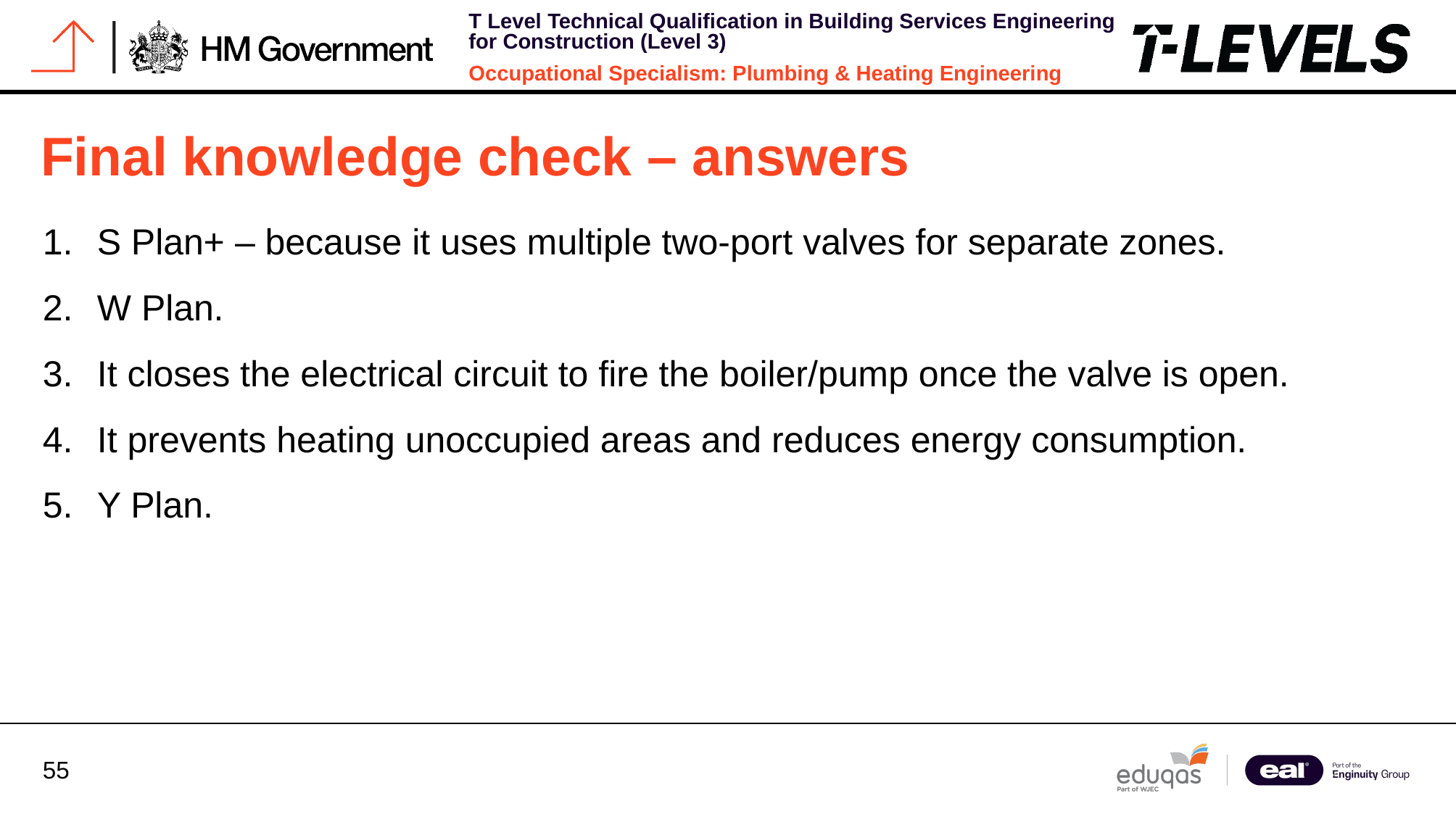

# Final knowledge check – answers
S Plan+ – because it uses multiple two-port valves for separate zones.
W Plan.
It closes the electrical circuit to fire the boiler/pump once the valve is open.
It prevents heating unoccupied areas and reduces energy consumption.
Y Plan.